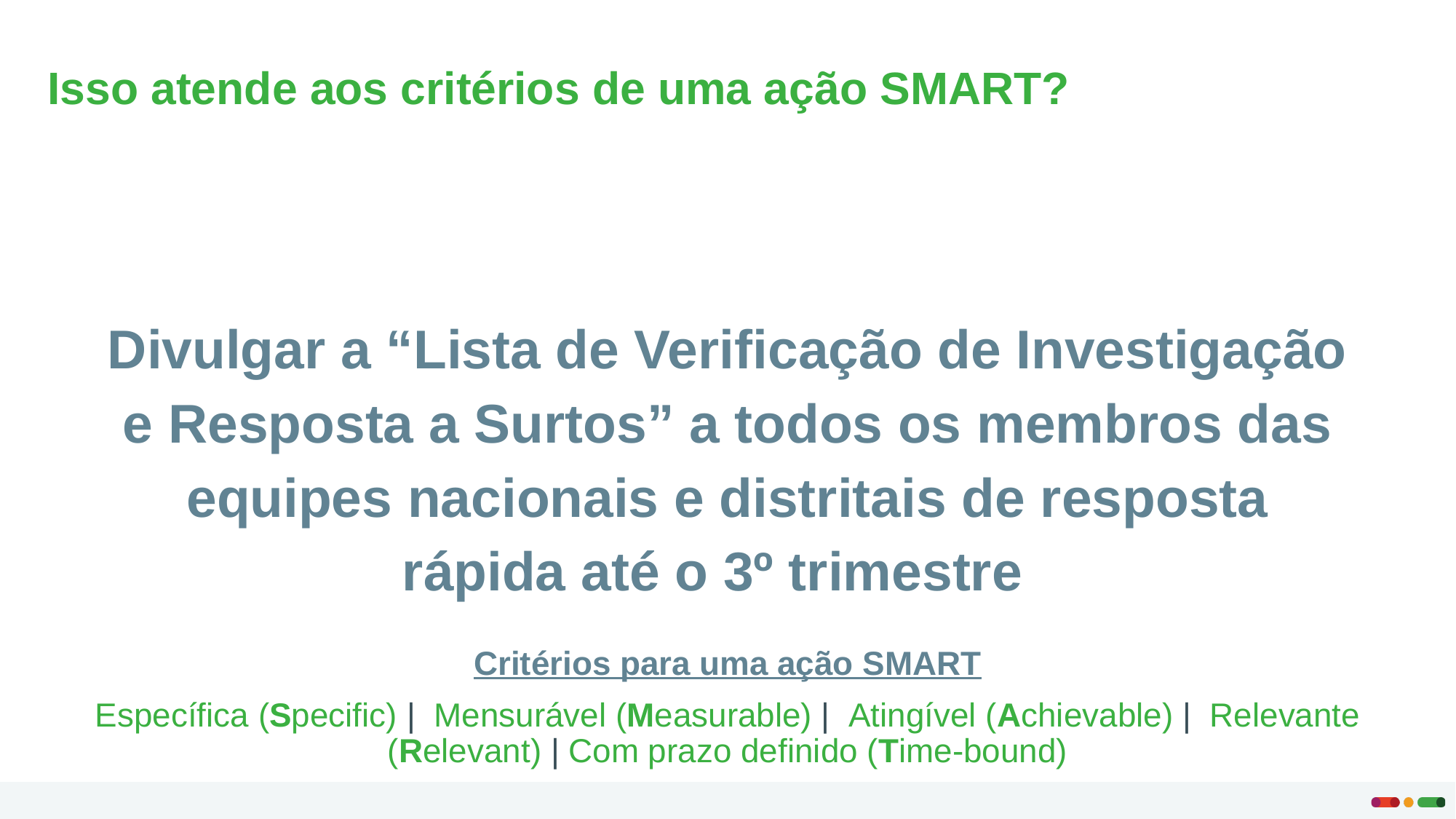

Isso atende aos critérios de uma ação SMART?
Divulgar a “Lista de Verificação de Investigação e Resposta a Surtos” a todos os membros das equipes nacionais e distritais de resposta rápida até o 3º trimestre
Critérios para uma ação SMART
Específica (Specific) |  Mensurável (Measurable) |  Atingível (Achievable) |  Relevante (Relevant) | Com prazo definido (Time-bound)